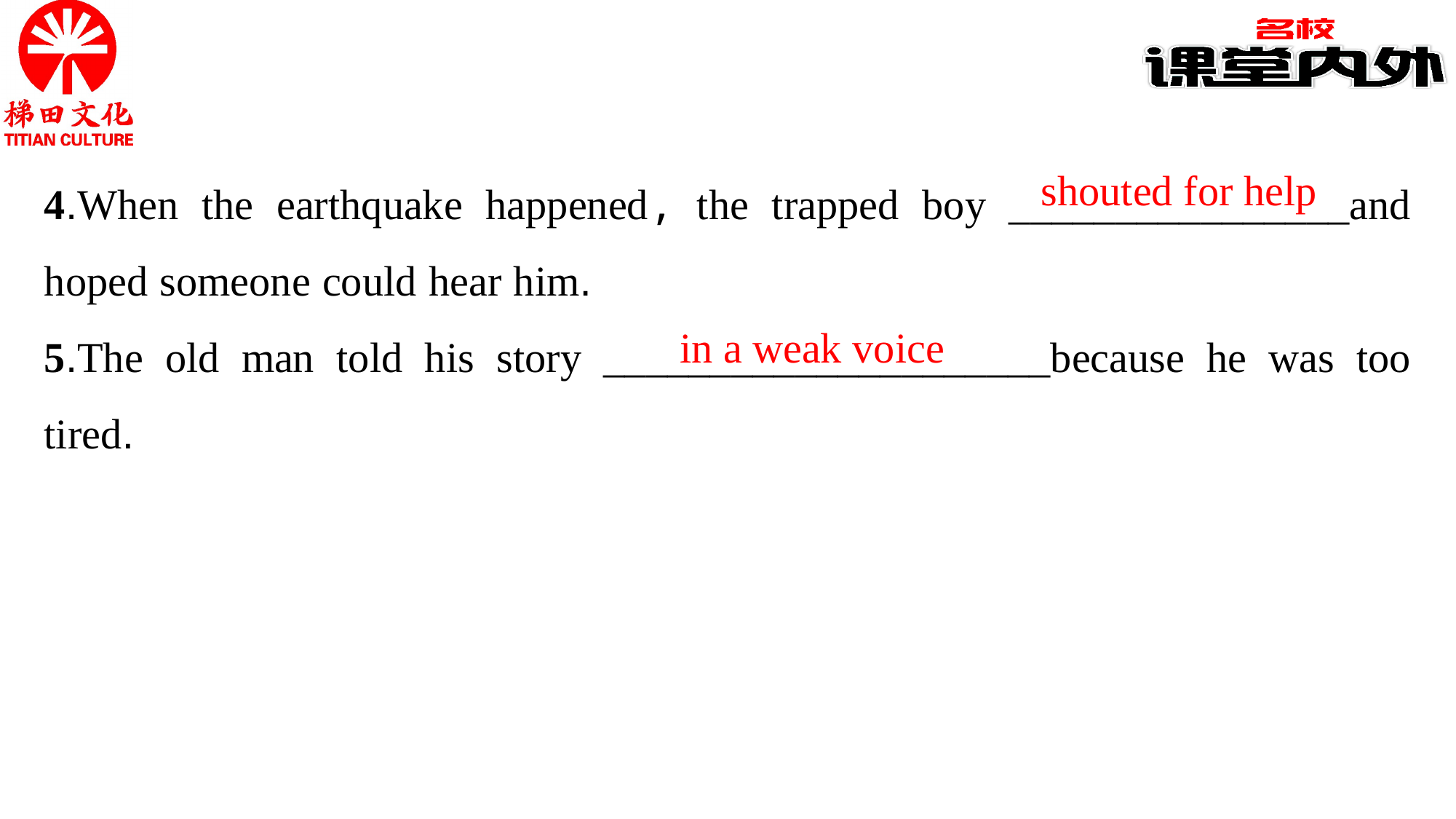

4.When the earthquake happened, the trapped boy ________________and hoped someone could hear him.
5.The old man told his story _____________________because he was too tired.
shouted for help
in a weak voice